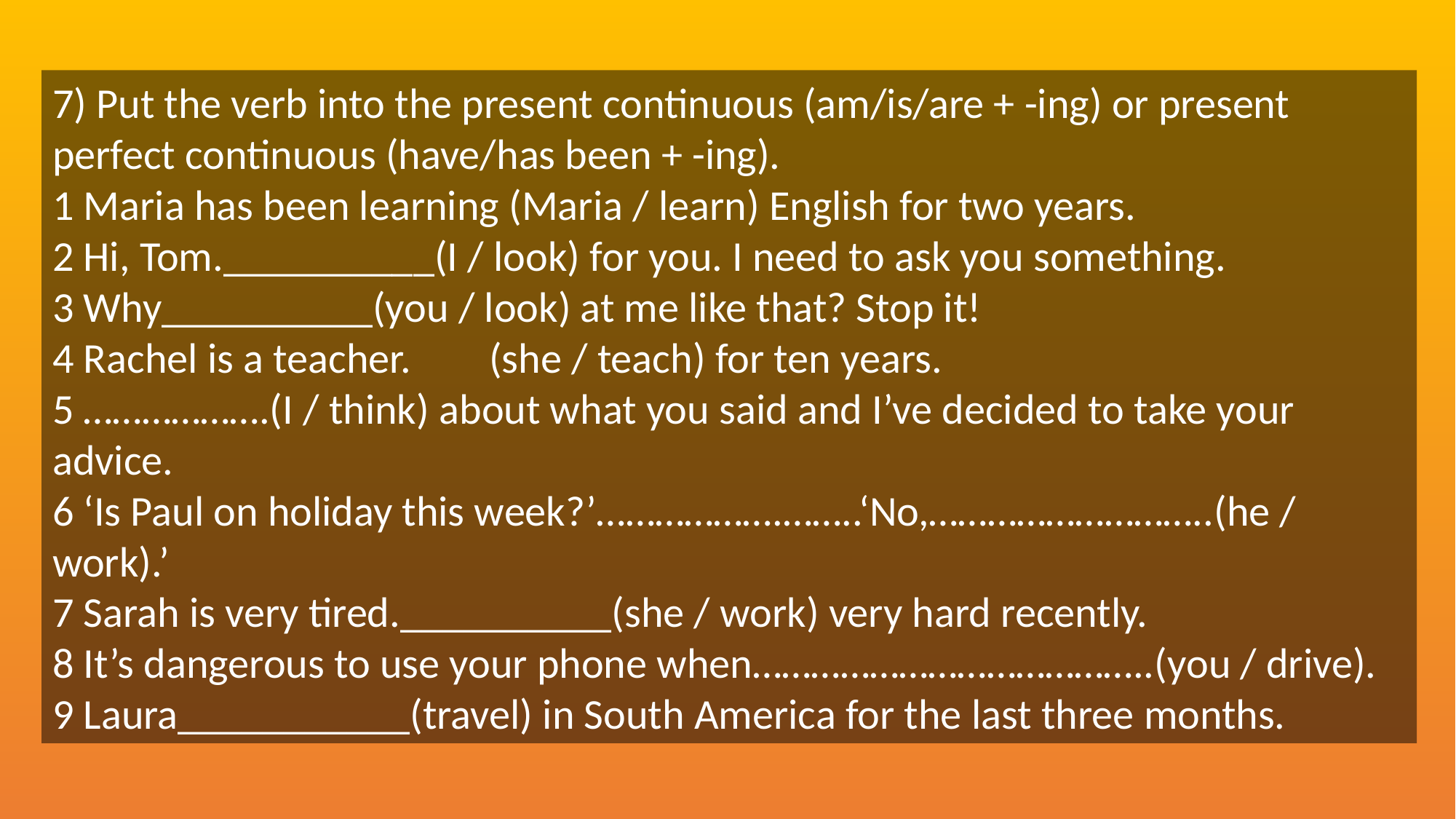

7) Put the verb into the present continuous (am/is/are + -ing) or present perfect continuous (have/has been + -ing).
1 Maria has been learning (Maria / learn) English for two years.
2 Hi, Tom.__________(I / look) for you. I need to ask you something.
3 Why__________(you / look) at me like that? Stop it!
4 Rachel is a teacher.	(she / teach) for ten years.
5 ……………….(I / think) about what you said and I’ve decided to take your advice.
6 ‘Is Paul on holiday this week?’……………….……..‘No,………………………..(he / work).’
7 Sarah is very tired.__________(she / work) very hard recently.
8 It’s dangerous to use your phone when…………………………………..(you / drive).
9 Laura___________(travel) in South America for the last three months.